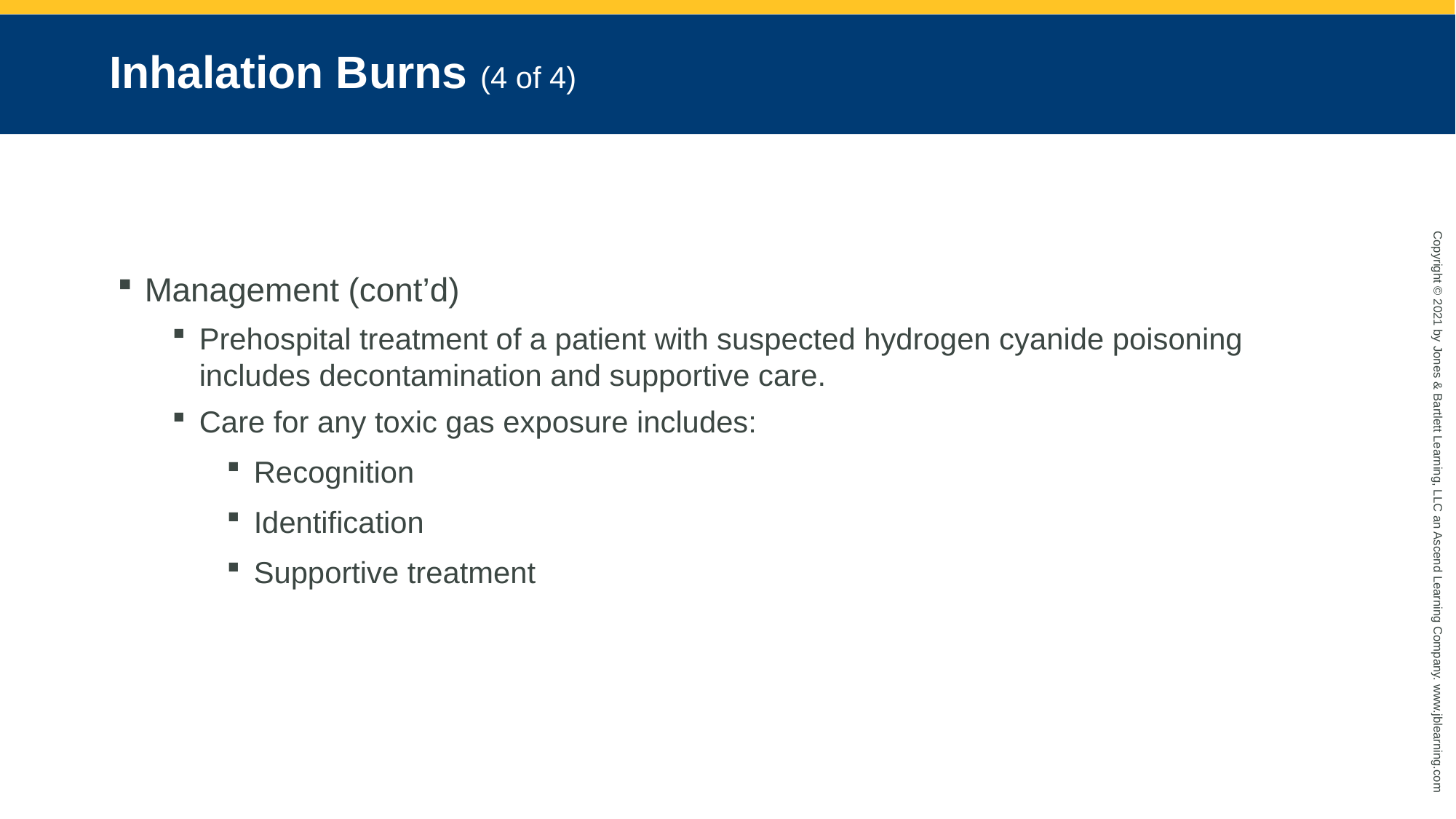

# Inhalation Burns (4 of 4)
Management (cont’d)
Prehospital treatment of a patient with suspected hydrogen cyanide poisoning includes decontamination and supportive care.
Care for any toxic gas exposure includes:
Recognition
Identification
Supportive treatment